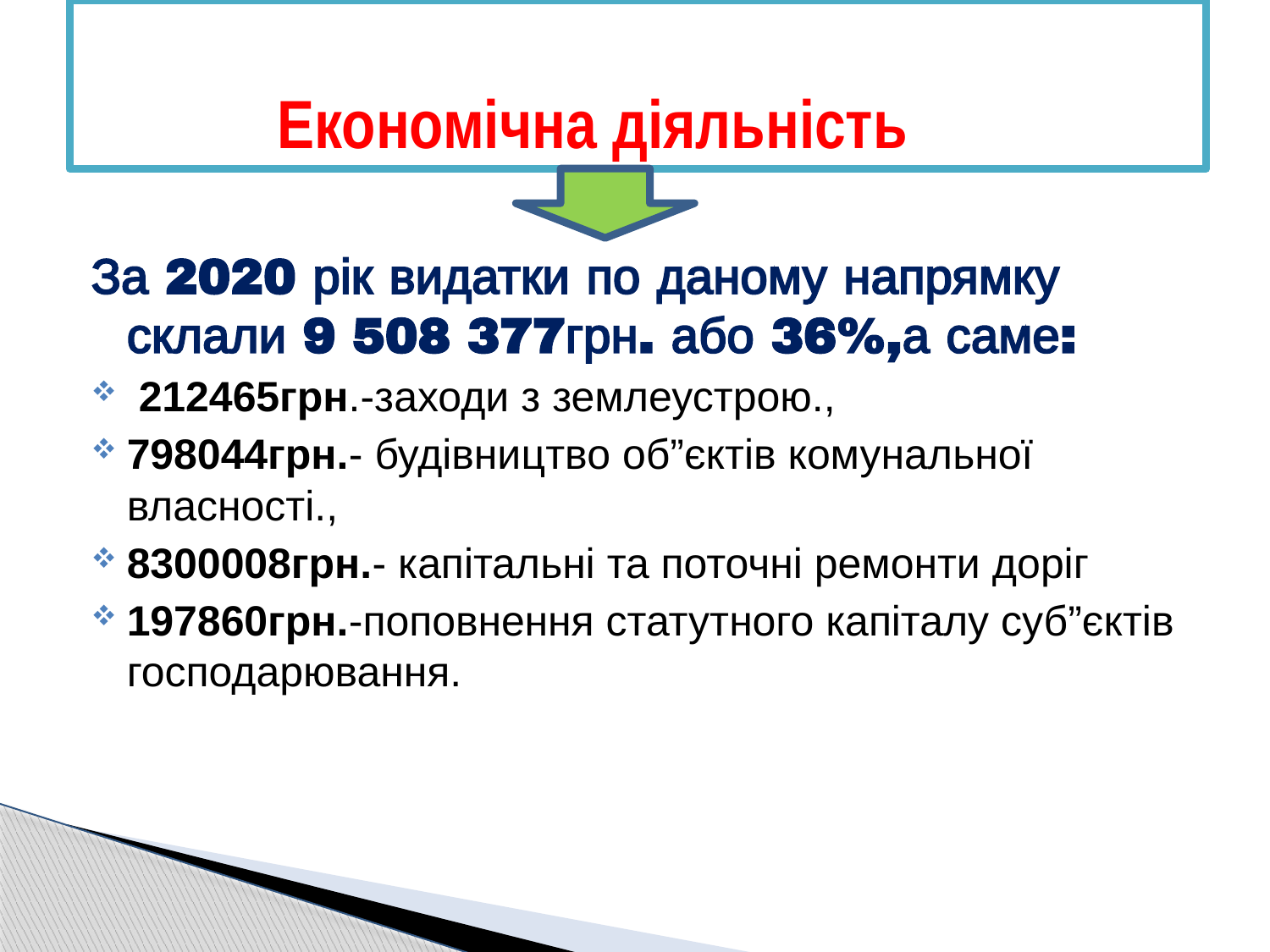

# Економічна діяльність

За 2020 рік видатки по даному напрямку склали 9 508 377грн. або 36%,а саме:
 212465грн.-заходи з землеустрою.,
798044грн.- будівництво об”єктів комунальної власності.,
8300008грн.- капітальні та поточні ремонти доріг
197860грн.-поповнення статутного капіталу суб”єктів господарювання.